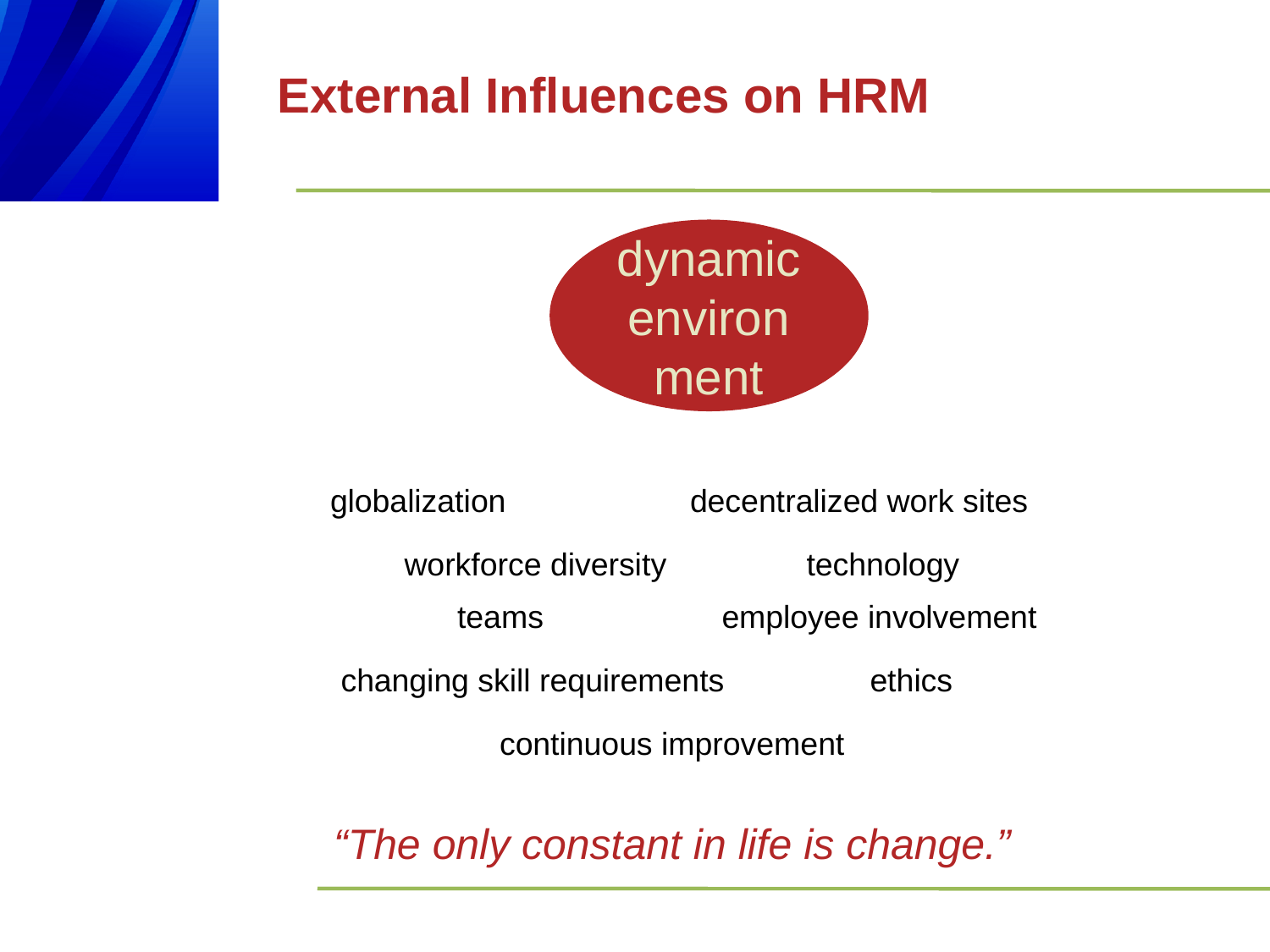

External Influences on HRM
dynamic
environment
globalization
decentralized work sites
workforce diversity
technology
teams
employee involvement
changing skill requirements
ethics
continuous improvement
“The only constant in life is change.”